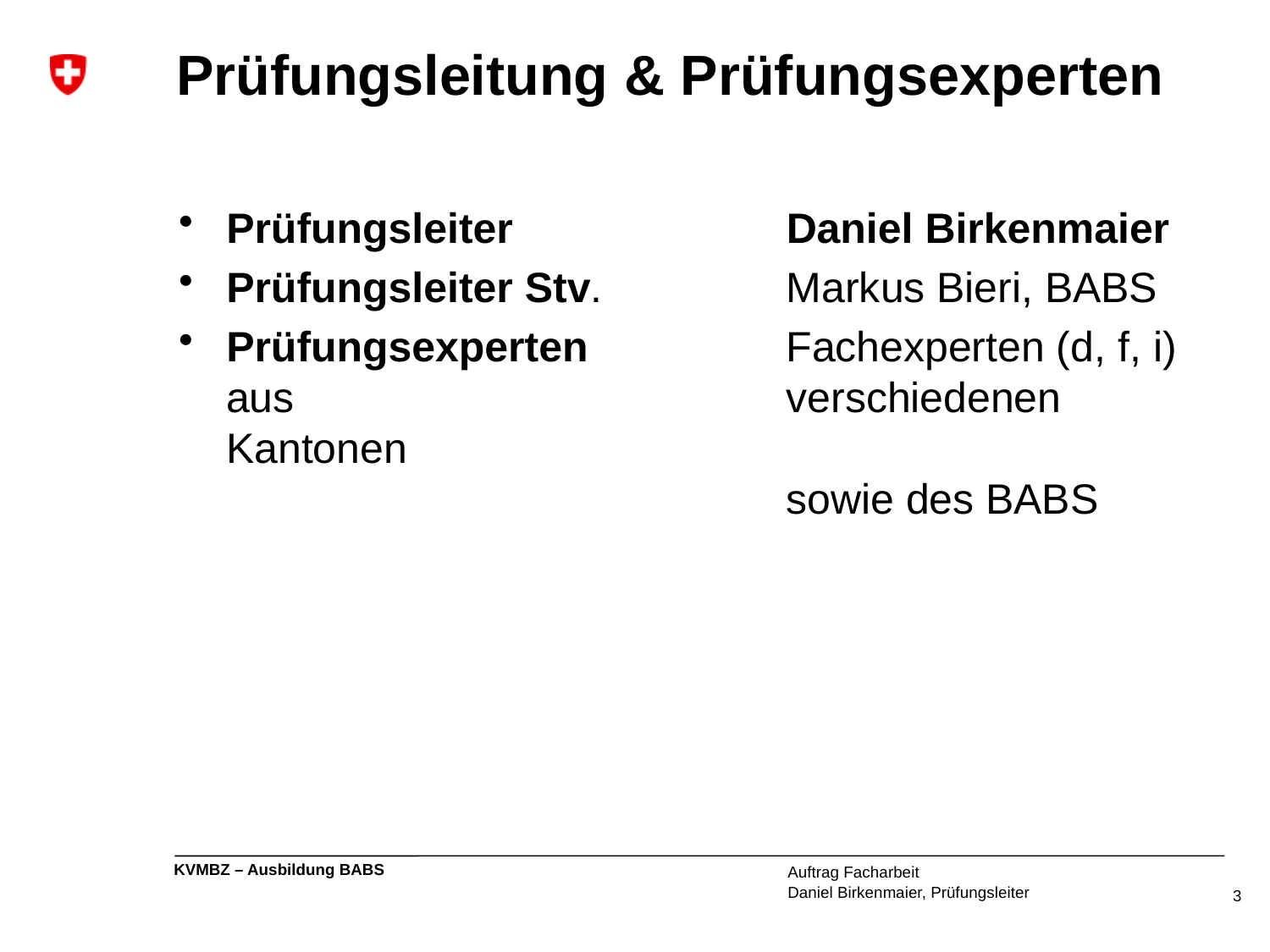

# Prüfungsleitung & Prüfungsexperten
Prüfungsleiter	Daniel Birkenmaier
Prüfungsleiter Stv.	Markus Bieri, BABS
Prüfungsexperten	Fachexperten (d, f, i) aus 	verschiedenen Kantonen
	sowie des BABS
Auftrag Facharbeit
Daniel Birkenmaier, Prüfungsleiter